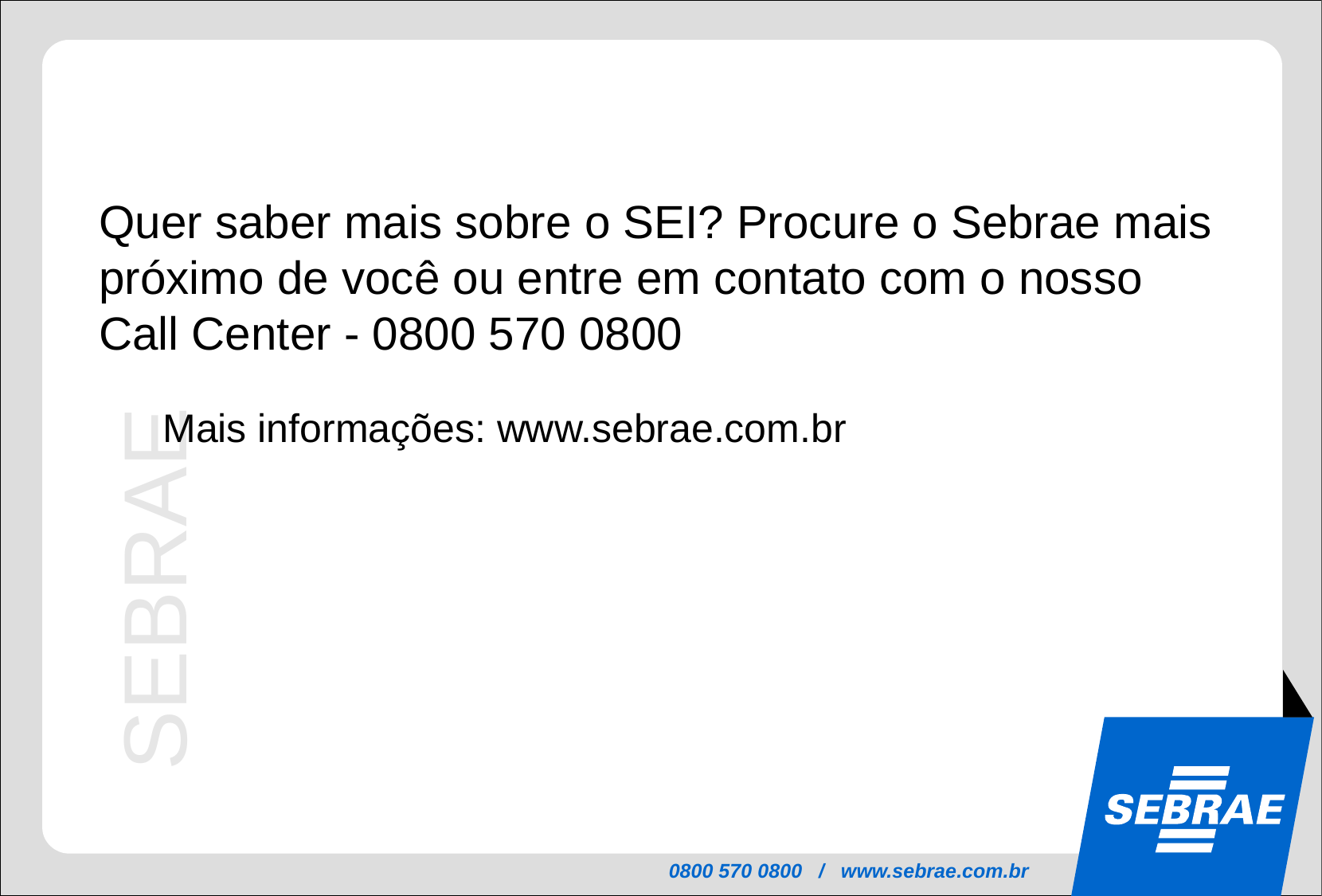

Quer saber mais sobre o SEI? Procure o Sebrae mais próximo de você ou entre em contato com o nosso Call Center - 0800 570 0800

Mais informações: www.sebrae.com.br